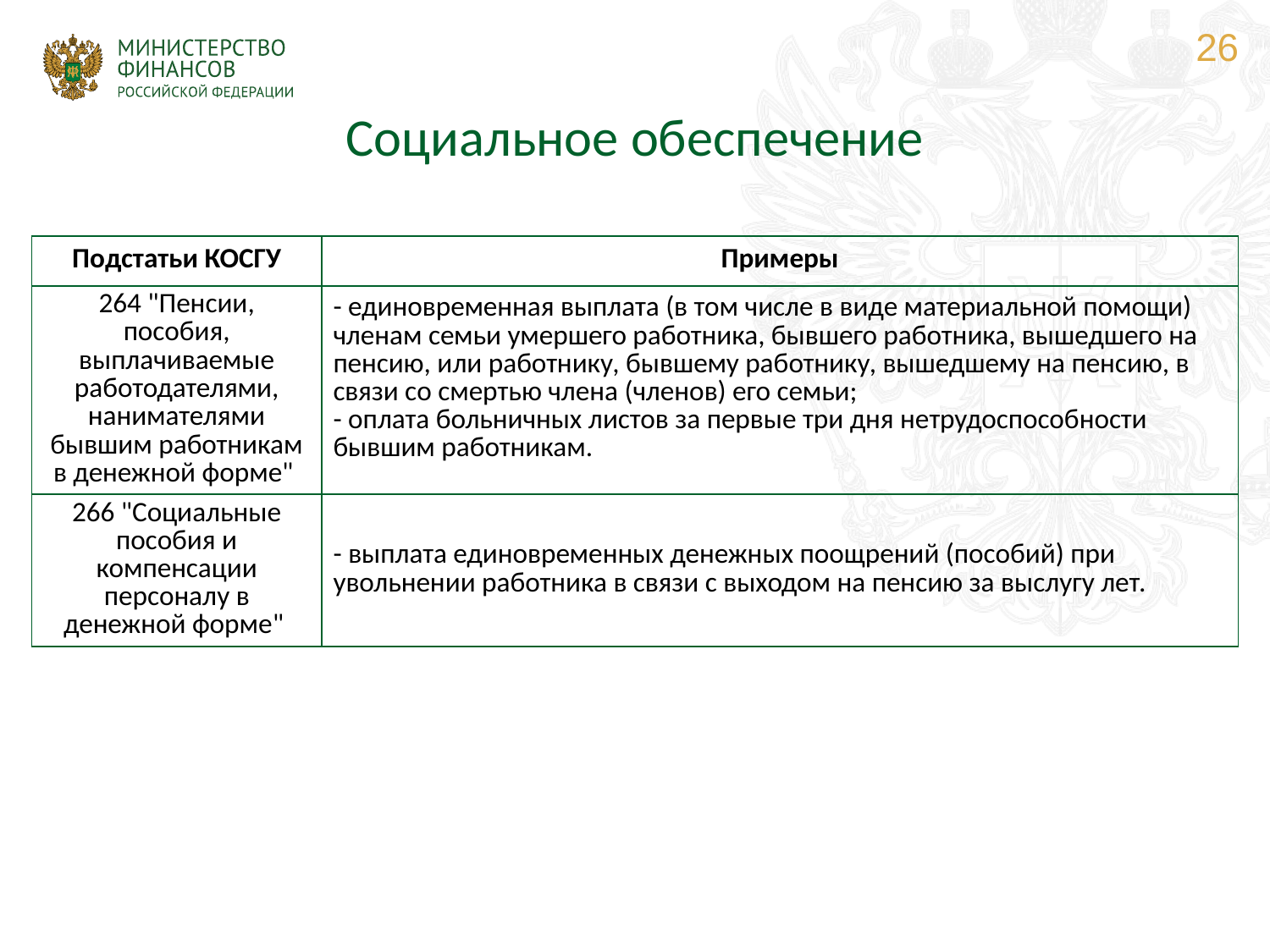

26
# Социальное обеспечение
| Подстатьи КОСГУ | Примеры |
| --- | --- |
| 264 "Пенсии, пособия, выплачиваемые работодателями, нанимателями бывшим работникам в денежной форме" | - единовременная выплата (в том числе в виде материальной помощи) членам семьи умершего работника, бывшего работника, вышедшего на пенсию, или работнику, бывшему работнику, вышедшему на пенсию, в связи со смертью члена (членов) его семьи; - оплата больничных листов за первые три дня нетрудоспособности бывшим работникам. |
| 266 "Социальные пособия и компенсации персоналу в денежной форме" | - выплата единовременных денежных поощрений (пособий) при увольнении работника в связи с выходом на пенсию за выслугу лет. |